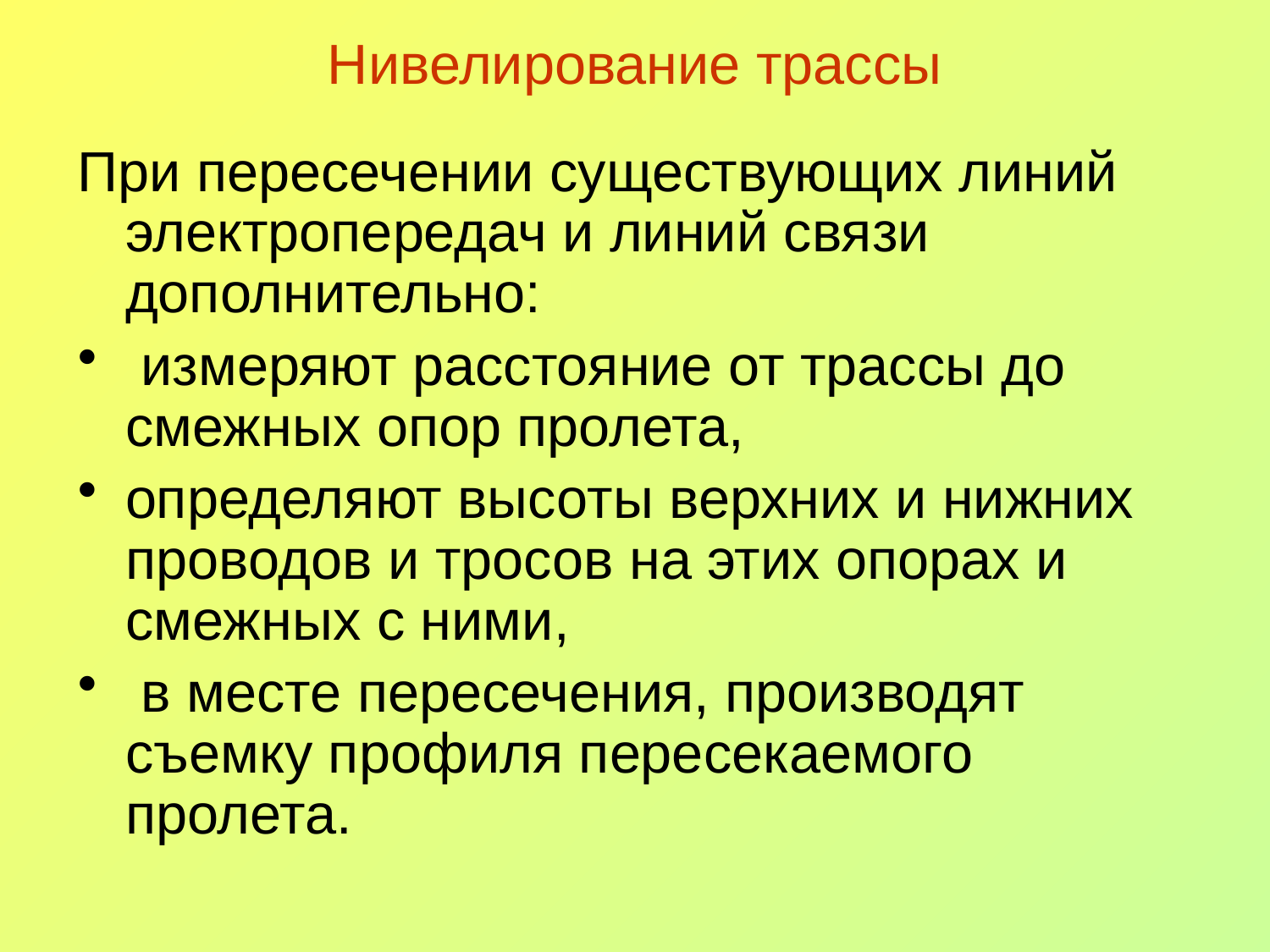

# Нивелирование трассы
При пересечении существующих линий электропередач и линий связи дополнительно:
 измеряют расстояние от трассы до смежных опор пролета,
определяют высоты верхних и нижних проводов и тросов на этих опорах и смежных с ними,
 в месте пересечения, производят съемку профиля пересекаемого пролета.